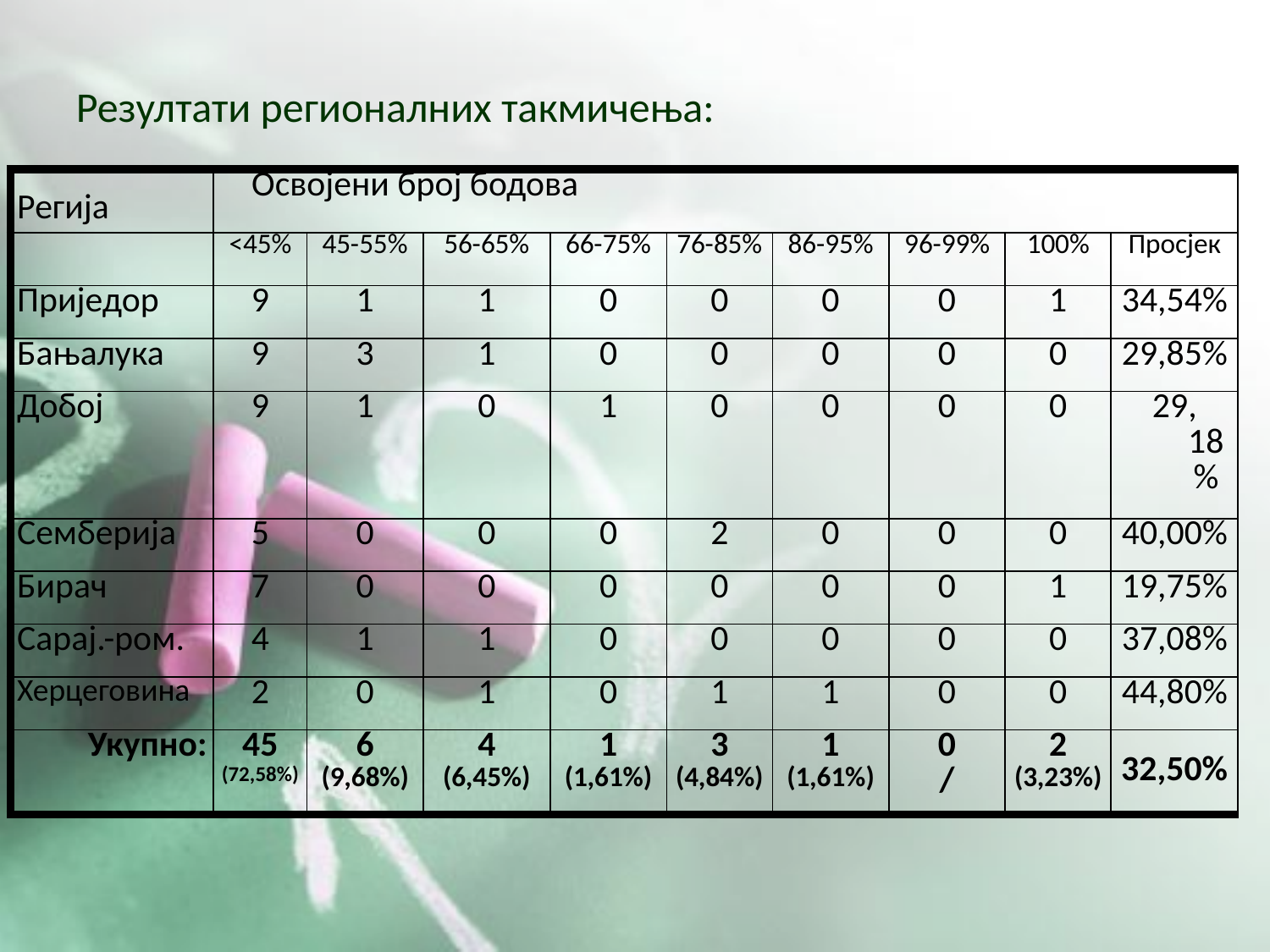

Резултати регионалних такмичења:
| Регија | Освојени број бодова |  |  |  |  |  |  |  |  |
| --- | --- | --- | --- | --- | --- | --- | --- | --- | --- |
|  | <45% | 45-55% | 56-65% | 66-75% | 76-85% | 86-95% | 96-99% | 100% | Просјек |
| Приједор | 9 | 1 | 1 | 0 | 0 | 0 | 0 | 1 | 34,54% |
| Бањалука | 9 | 3 | 1 | 0 | 0 | 0 | 0 | 0 | 29,85% |
| Добој | 9 | 1 | 0 | 1 | 0 | 0 | 0 | 0 | 29, 18% |
| Семберија | 5 | 0 | 0 | 0 | 2 | 0 | 0 | 0 | 40,00% |
| Бирач | 7 | 0 | 0 | 0 | 0 | 0 | 0 | 1 | 19,75% |
| Сарај.-ром. | 4 | 1 | 1 | 0 | 0 | 0 | 0 | 0 | 37,08% |
| Херцеговина | 2 | 0 | 1 | 0 | 1 | 1 | 0 | 0 | 44,80% |
| Укупно: | 45 (72,58%) | 6 (9,68%) | 4 (6,45%) | 1 (1,61%) | 3 (4,84%) | 1 (1,61%) | 0 / | 2 (3,23%) | 32,50% |